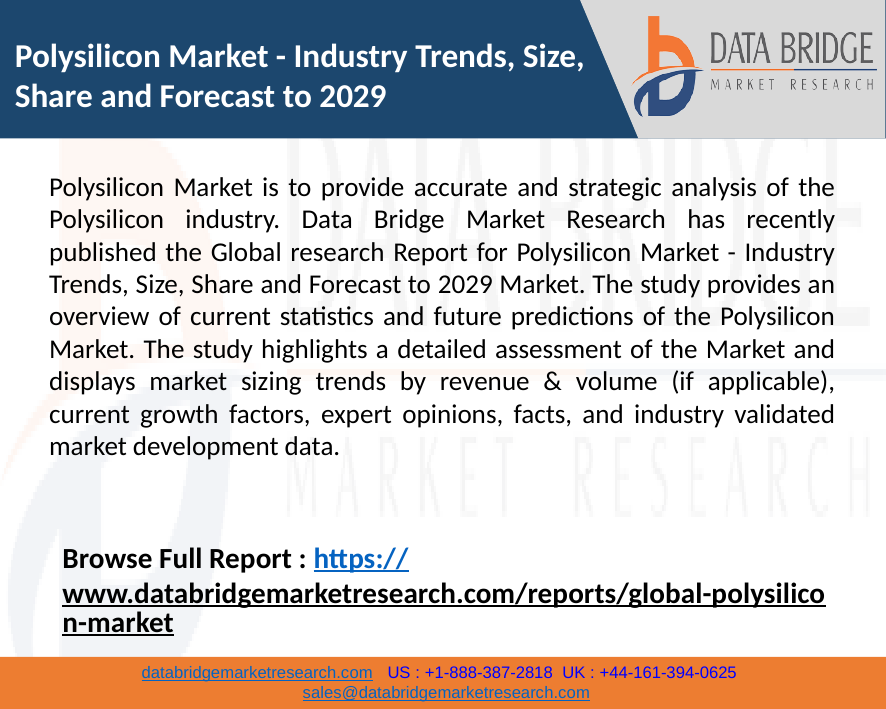

Polysilicon Market - Industry Trends, Size, Share and Forecast to 2029
Polysilicon Market is to provide accurate and strategic analysis of the Polysilicon industry. Data Bridge Market Research has recently published the Global research Report for Polysilicon Market - Industry Trends, Size, Share and Forecast to 2029 Market. The study provides an overview of current statistics and future predictions of the Polysilicon Market. The study highlights a detailed assessment of the Market and displays market sizing trends by revenue & volume (if applicable), current growth factors, expert opinions, facts, and industry validated market development data.
Browse Full Report : https://www.databridgemarketresearch.com/reports/global-polysilicon-market
1